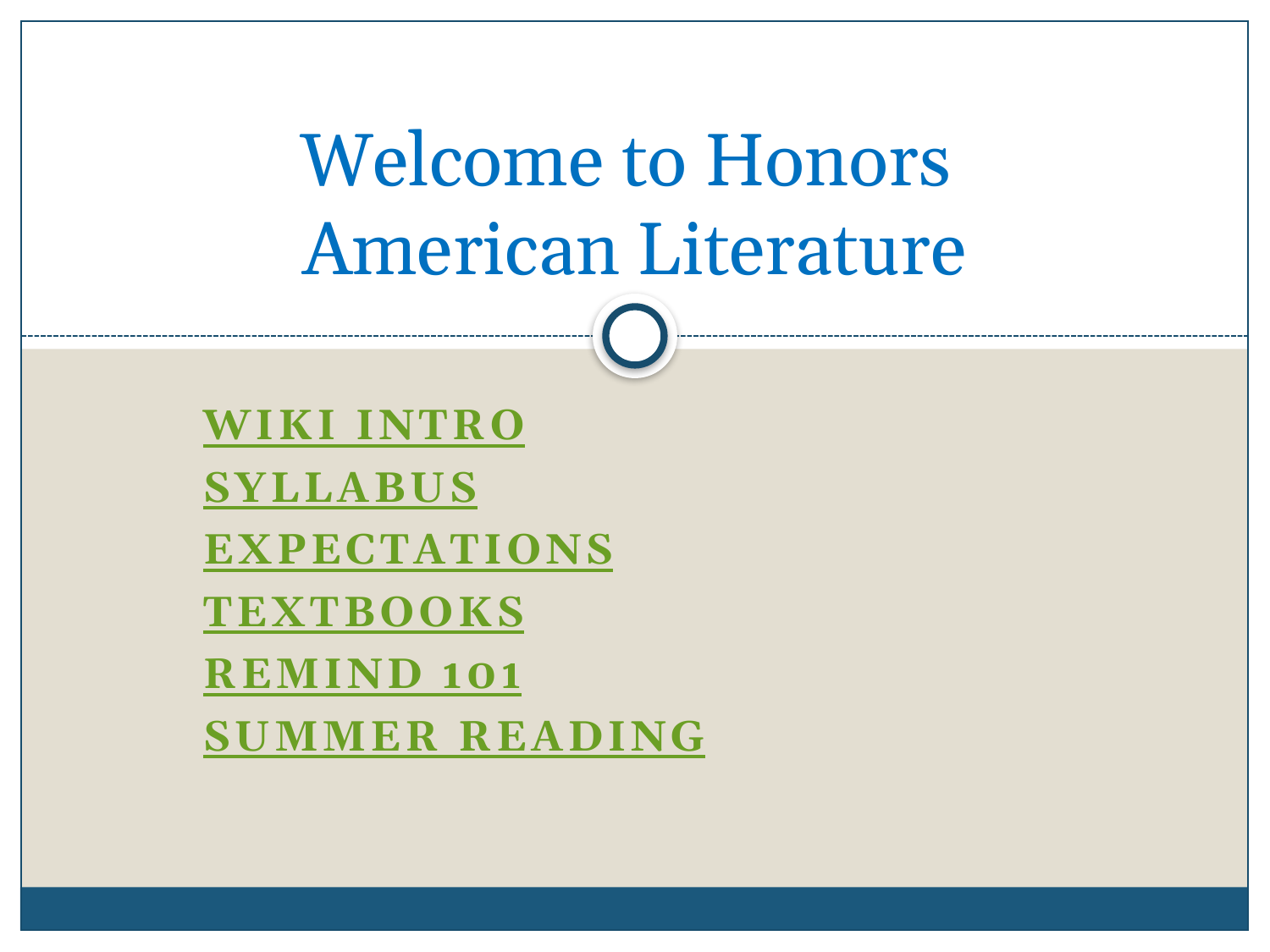

# Welcome to Honors American Literature
Wiki intro
syllabus
Expectations
Textbooks
Remind 101
Summer reading